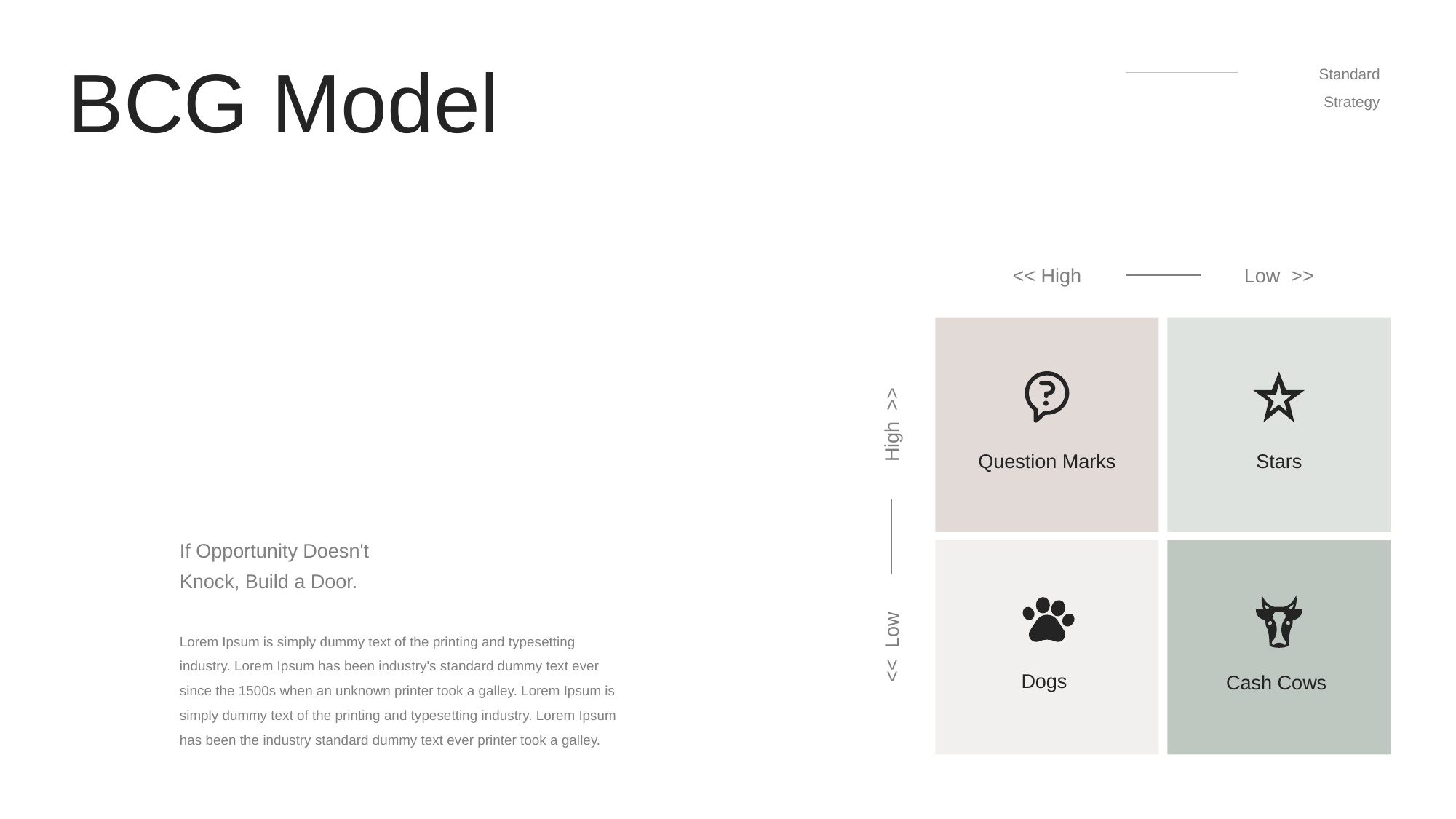

BCG Model
Standard Strategy
<< High
Low  >>

High  >>
Stars
Question Marks
If Opportunity Doesn't Knock, Build a Door.

Lorem Ipsum is simply dummy text of the printing and typesetting industry. Lorem Ipsum has been industry's standard dummy text ever since the 1500s when an unknown printer took a galley. Lorem Ipsum is simply dummy text of the printing and typesetting industry. Lorem Ipsum has been the industry standard dummy text ever printer took a galley.
<<  Low
Dogs
Cash Cows